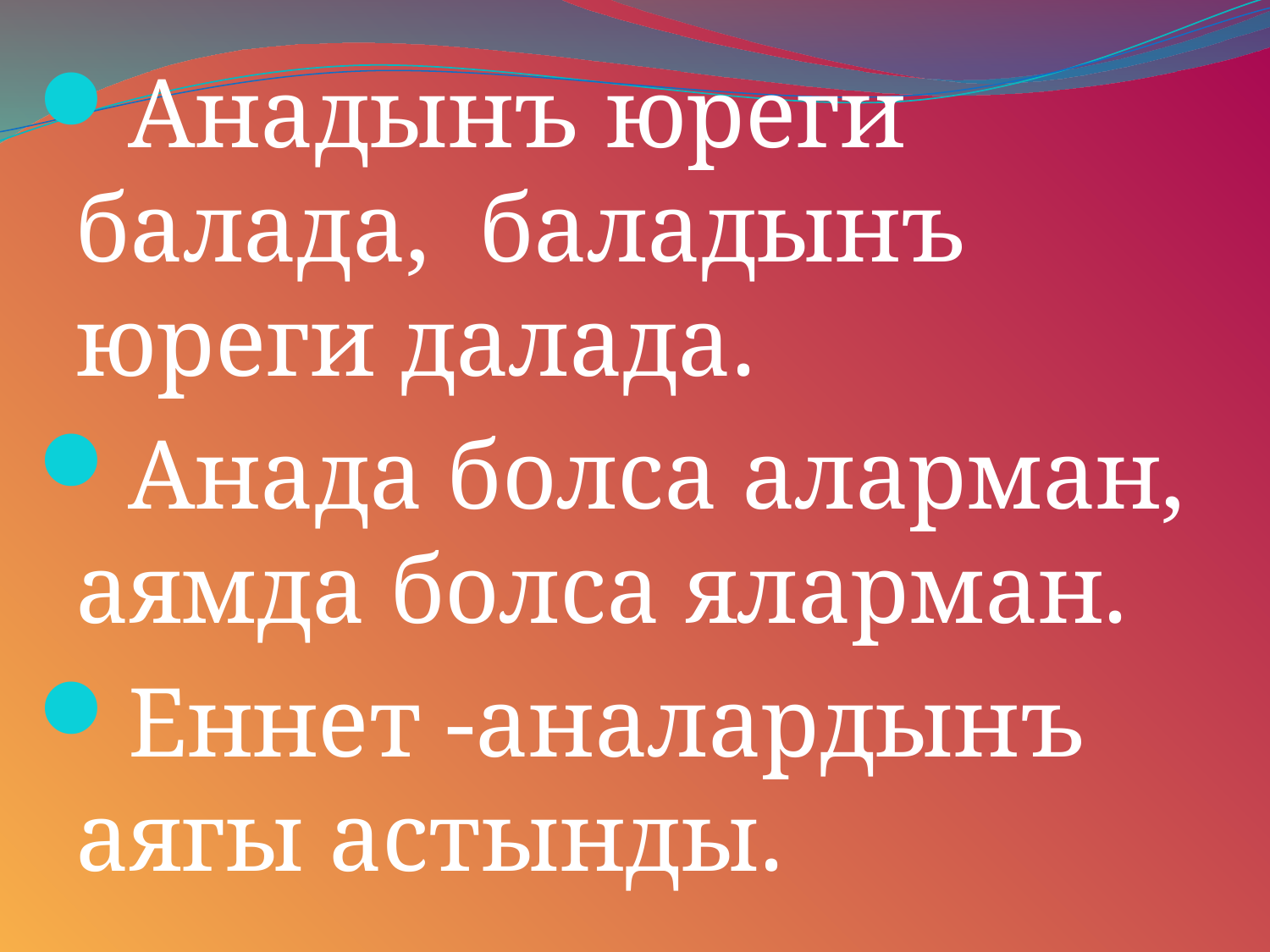

Анадынъ юреги  балада,  баладынъ  юреги далада.
Анада болса аларман, аямда болса яларман.
Еннет -аналардынъ аягы астынды.